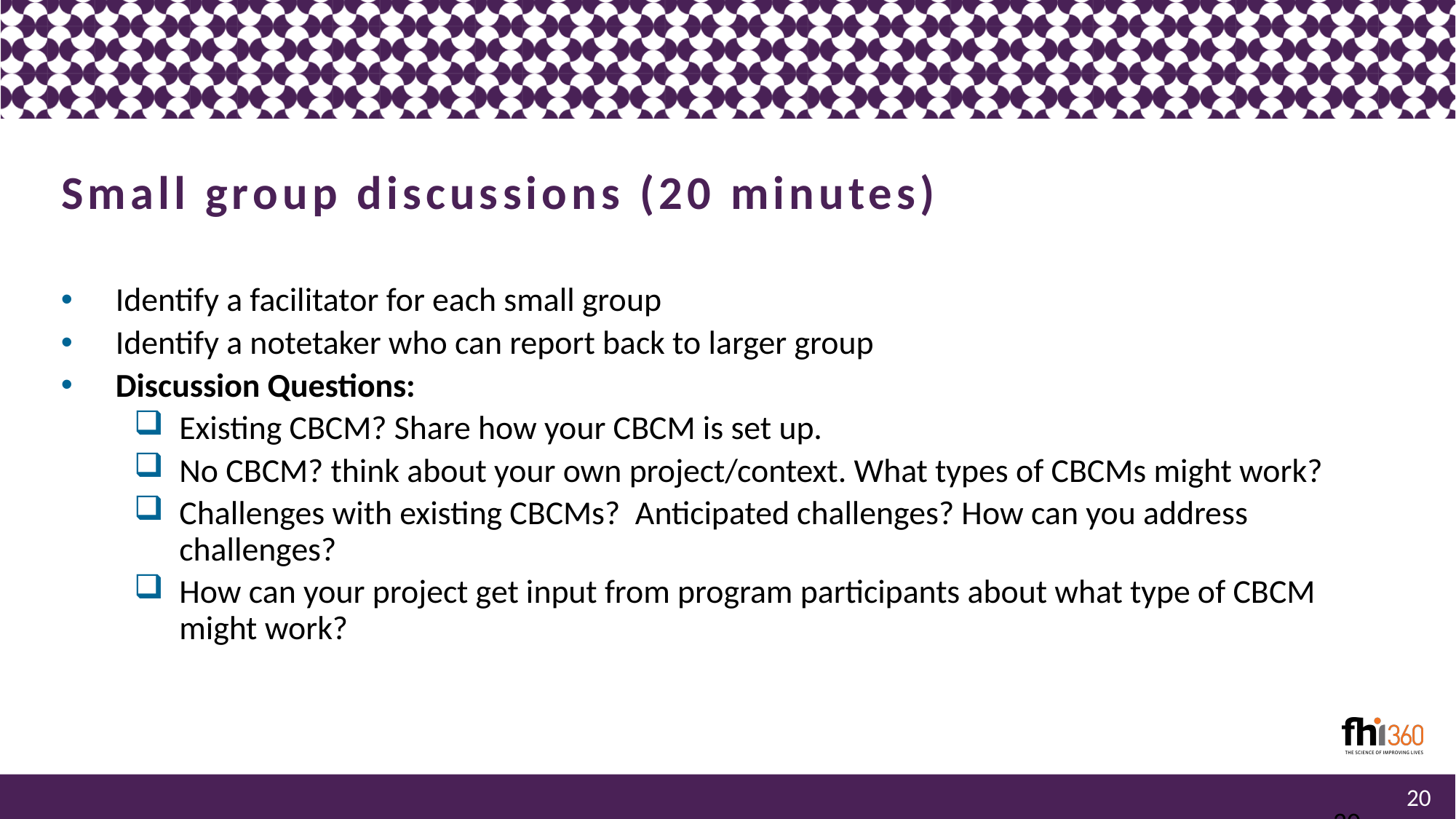

# Small group discussions (20 minutes)
Identify a facilitator for each small group
Identify a notetaker who can report back to larger group
Discussion Questions:
Existing CBCM? Share how your CBCM is set up.
No CBCM? think about your own project/context. What types of CBCMs might work?
Challenges with existing CBCMs?  Anticipated challenges? How can you address challenges?
How can your project get input from program participants about what type of CBCM might work?
20